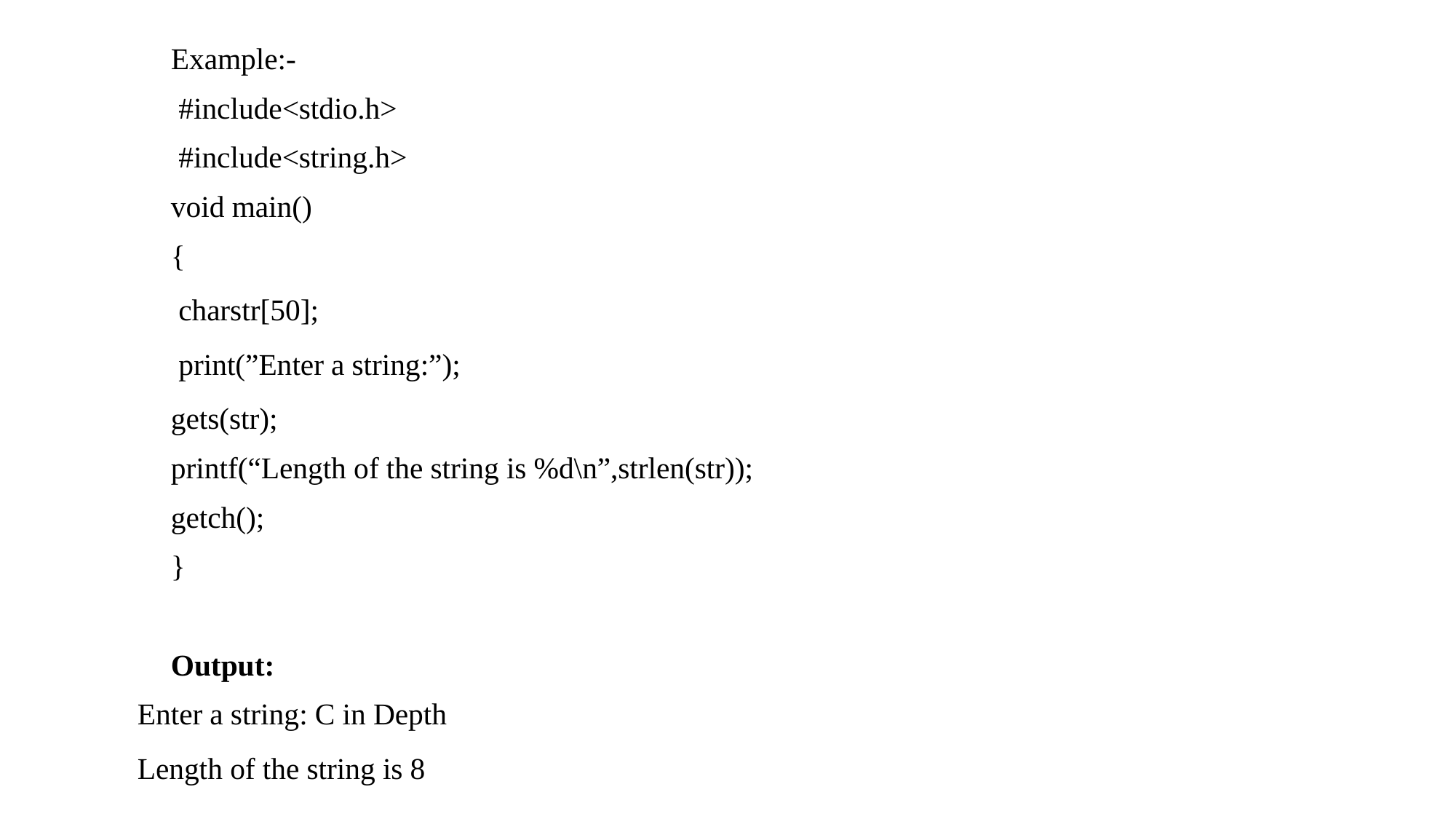

Example:-
 #include<stdio.h>
 #include<string.h>
void main()
{
 charstr[50];
 print(”Enter a string:”);
gets(str);
printf(“Length of the string is %d\n”,strlen(str));
getch();
}

Output:
Enter a string: C in Depth
Length of the string is 8